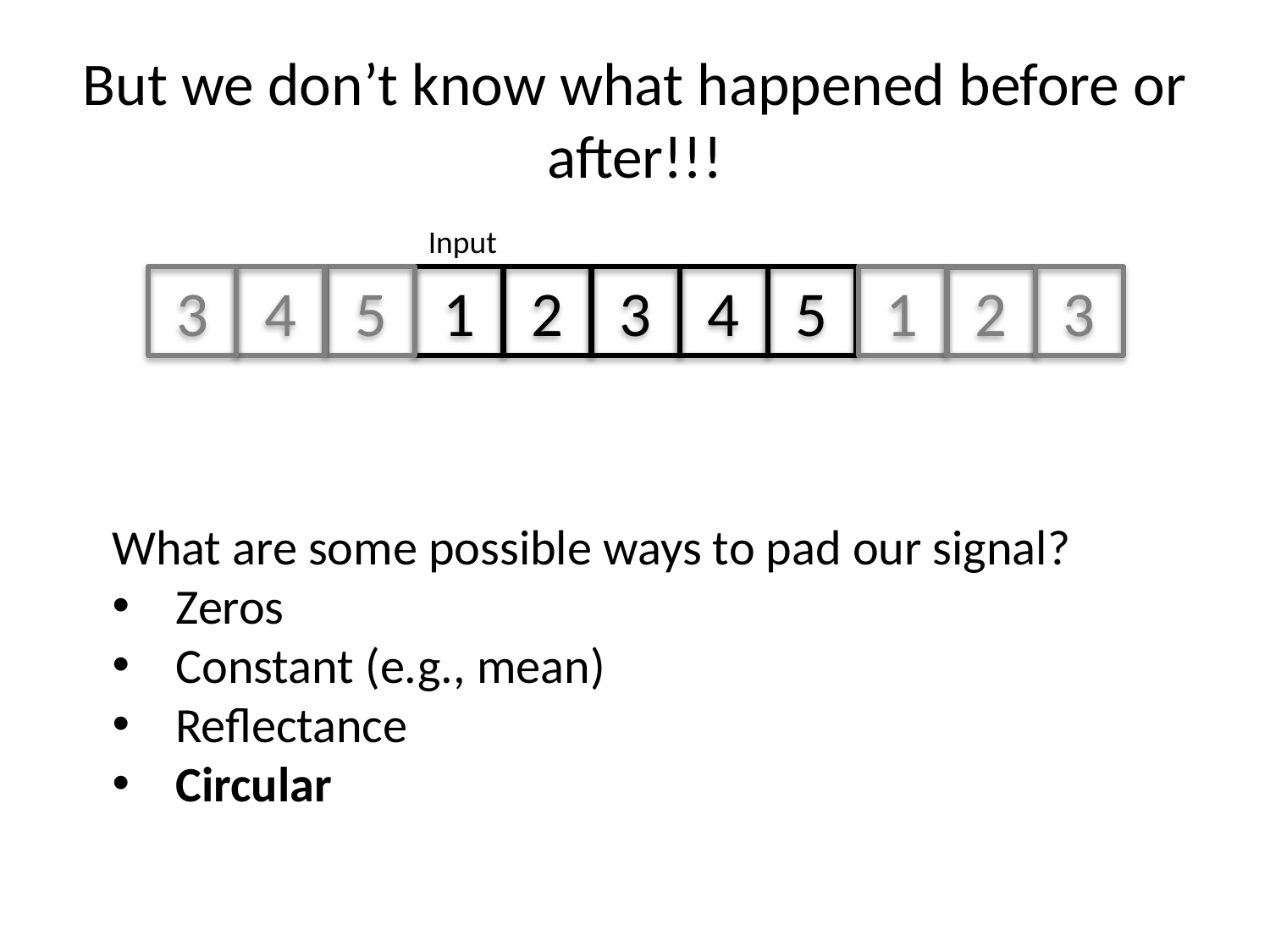

# But we don’t know what happened before or after!!!
Input
3
4
3
5
1
2
3
4
5
1
2
What are some possible ways to pad our signal?
Zeros
Constant (e.g., mean)
Reflectance
Circular